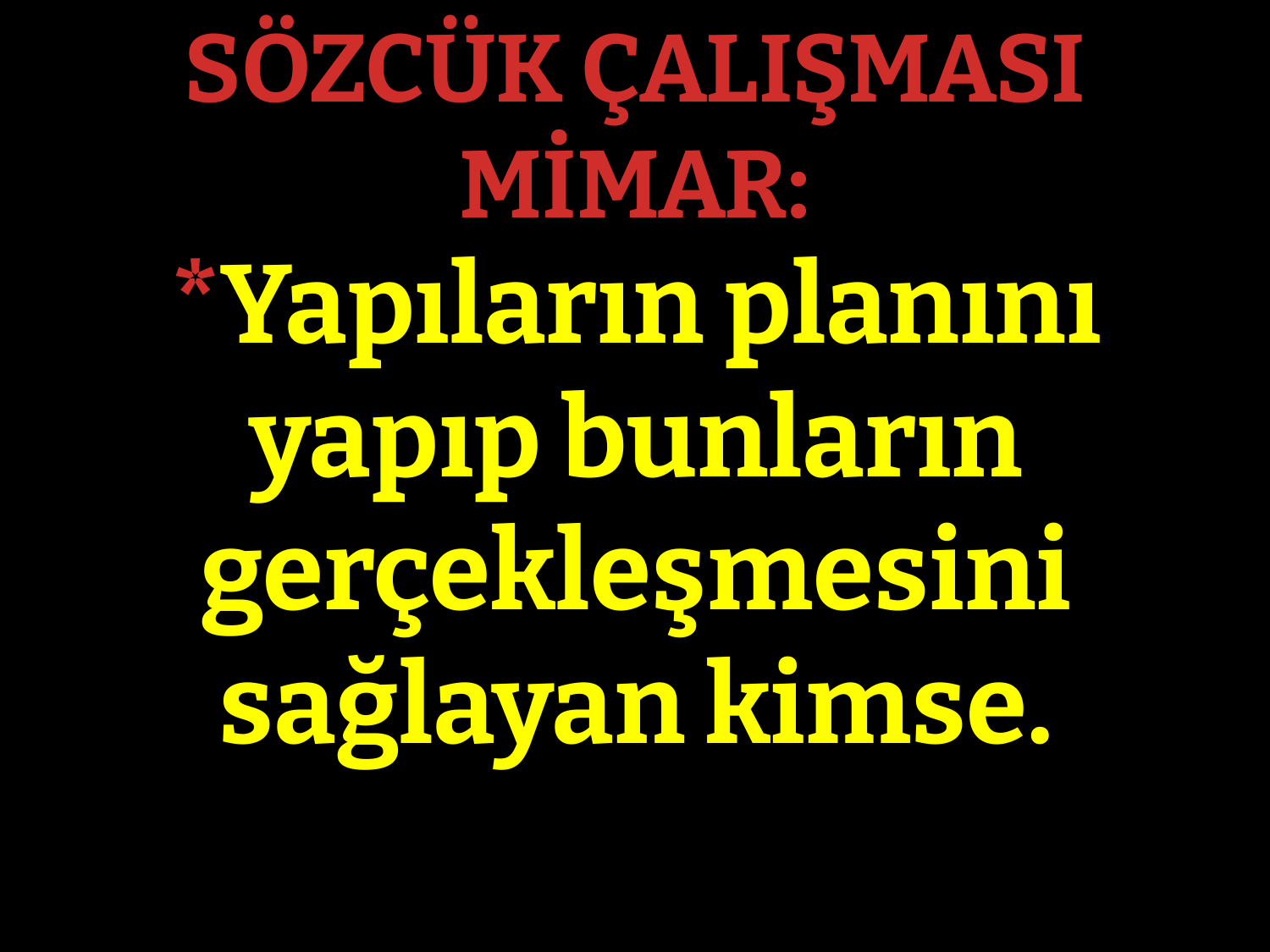

SÖZCÜK ÇALIŞMASI
MİMAR:
*Yapıların planını yapıp bunların gerçekleşmesini sağlayan kimse.